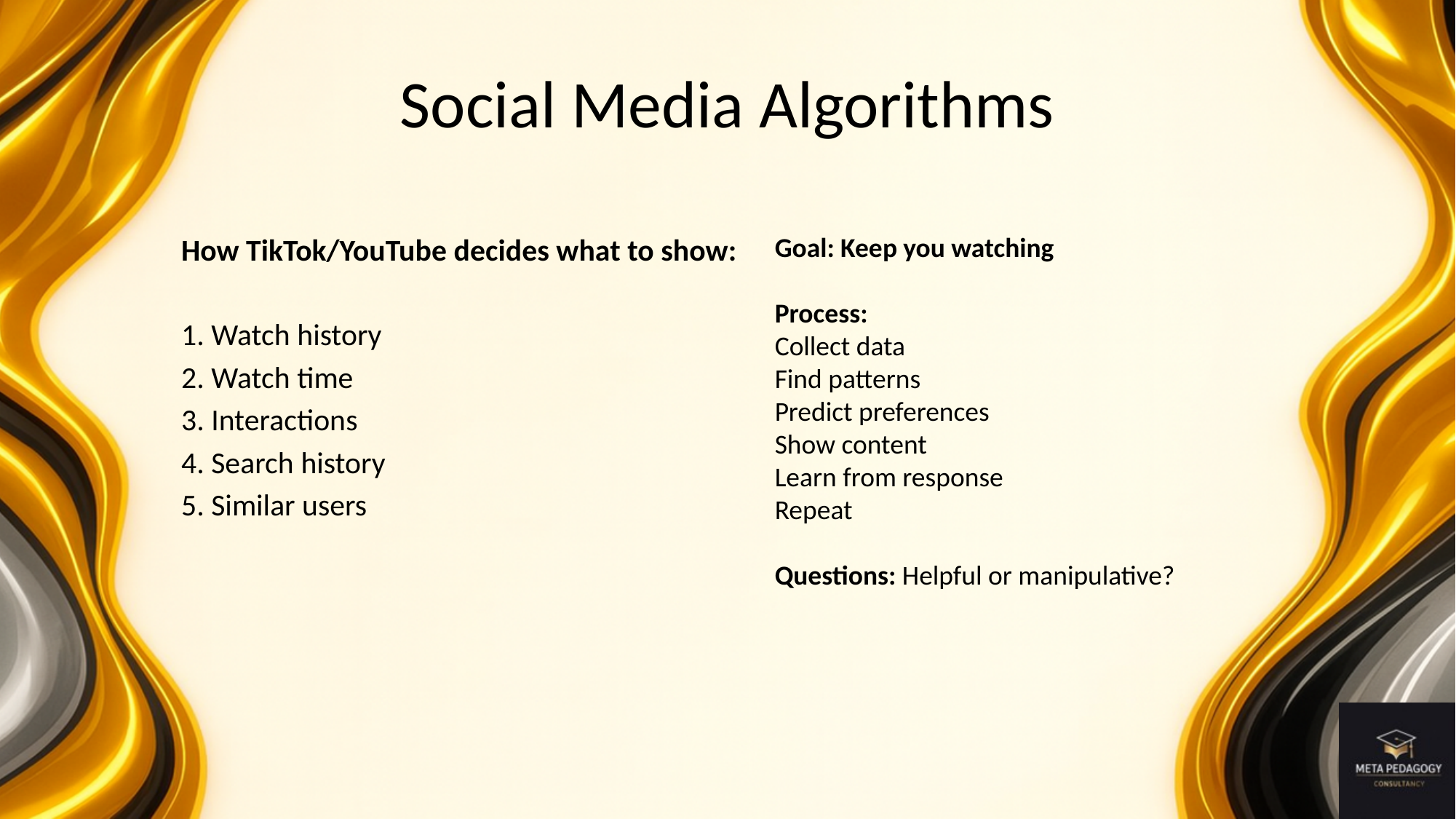

# Social Media Algorithms
How TikTok/YouTube decides what to show:

1. Watch history
2. Watch time
3. Interactions
4. Search history
5. Similar users

Goal: Keep you watching

Process:
Collect data
Find patterns
Predict preferences
Show content
Learn from response
Repeat

Questions: Helpful or manipulative?